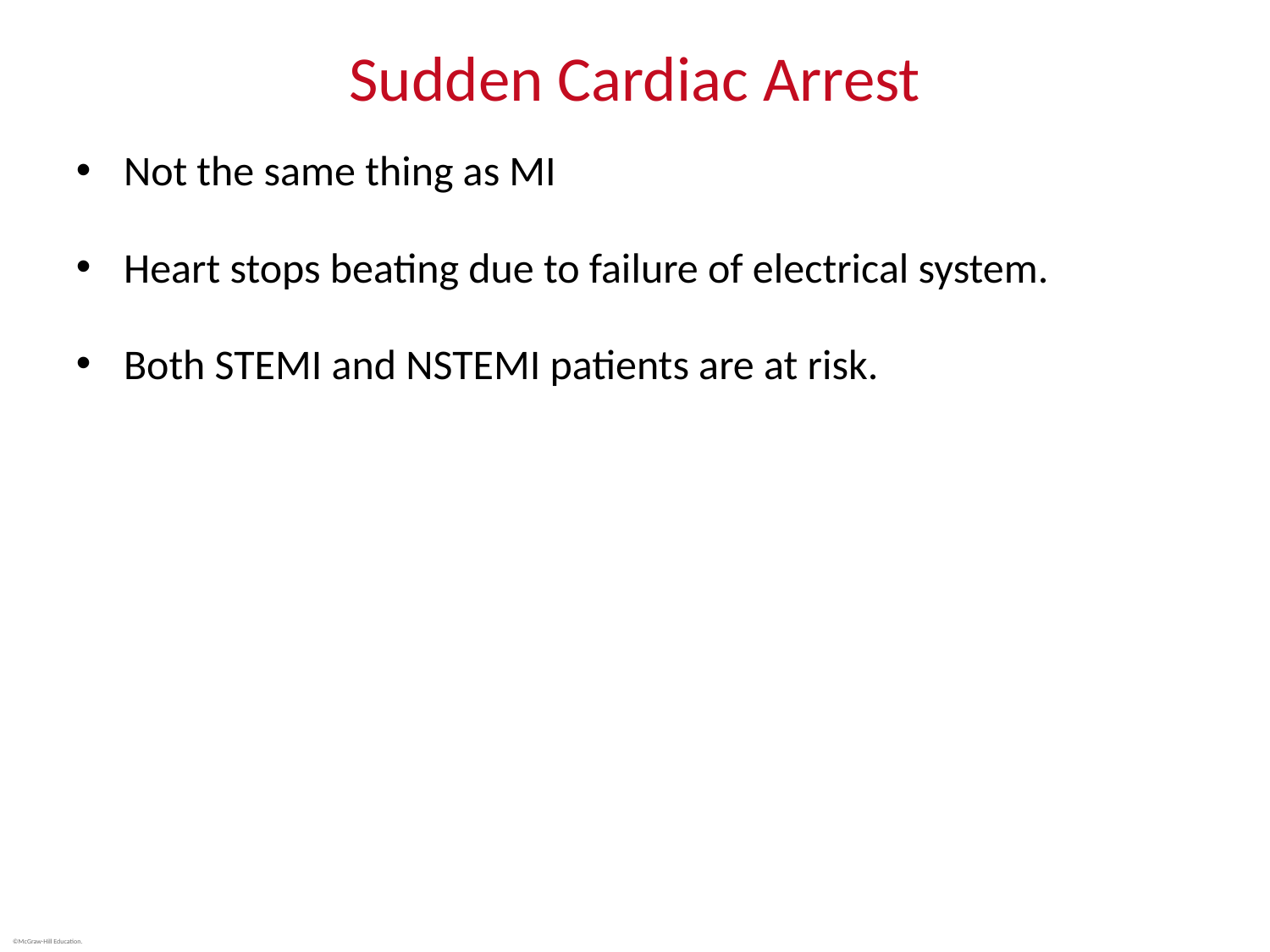

# Sudden Cardiac Arrest
Not the same thing as MI
Heart stops beating due to failure of electrical system.
Both STEMI and NSTEMI patients are at risk.